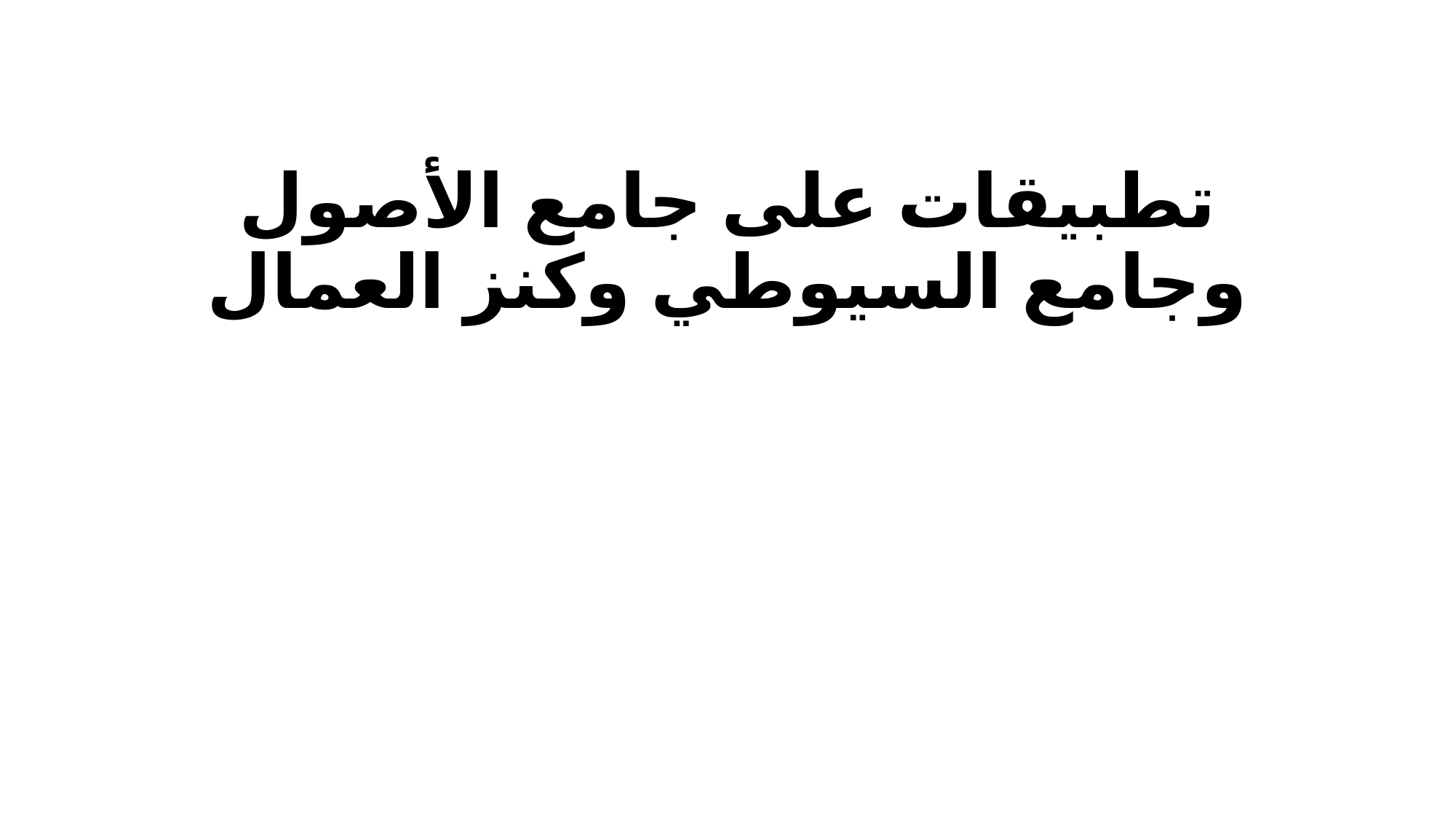

# تطبيقات على جامع الأصول وجامع السيوطي وكنز العمال